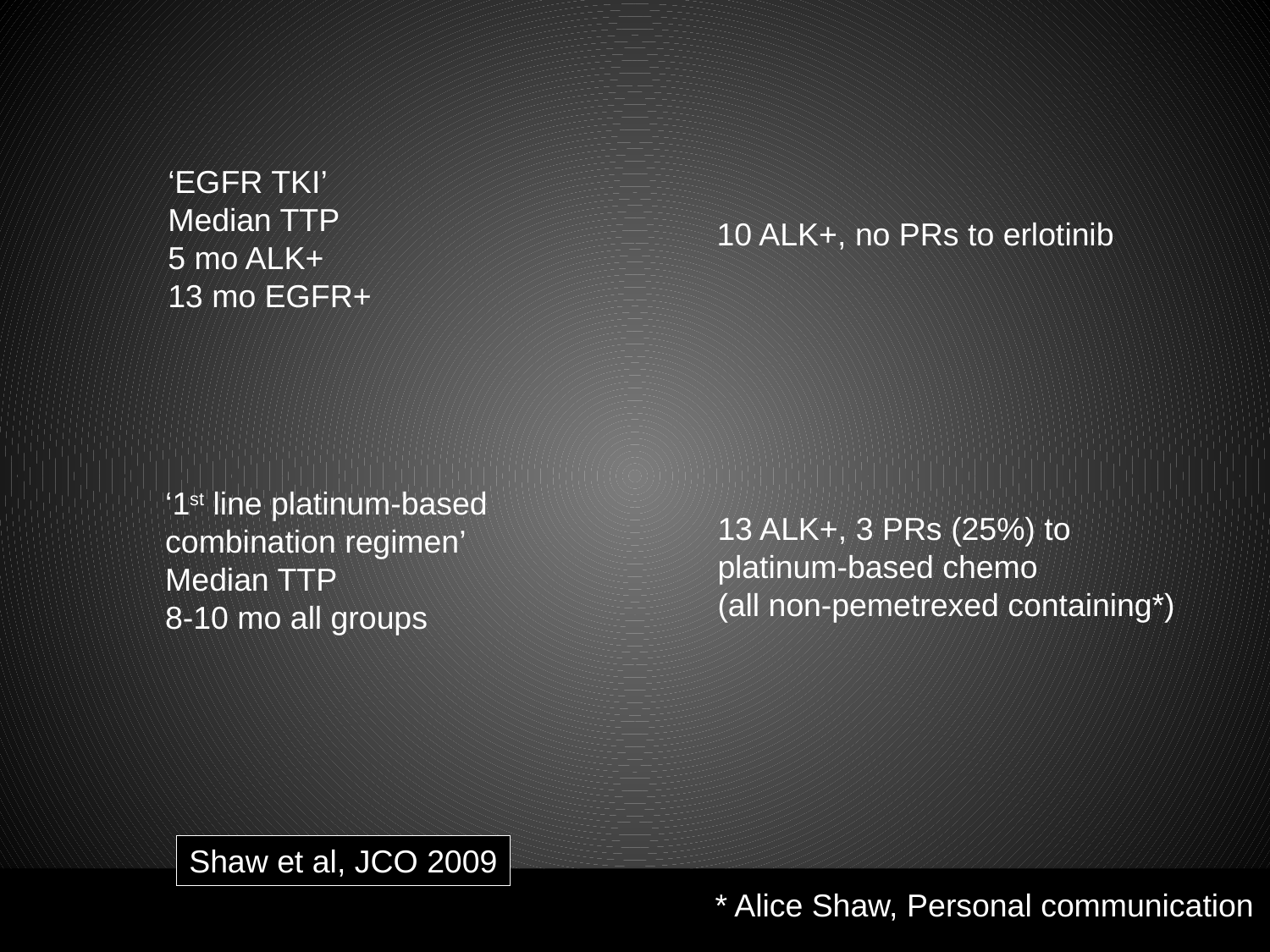

‘EGFR TKI’
Median TTP
5 mo ALK+
13 mo EGFR+
10 ALK+, no PRs to erlotinib
‘1st line platinum-based
combination regimen’
Median TTP
8-10 mo all groups
13 ALK+, 3 PRs (25%) to
platinum-based chemo
(all non-pemetrexed containing*)
Shaw et al, JCO 2009

* Alice Shaw, Personal communication